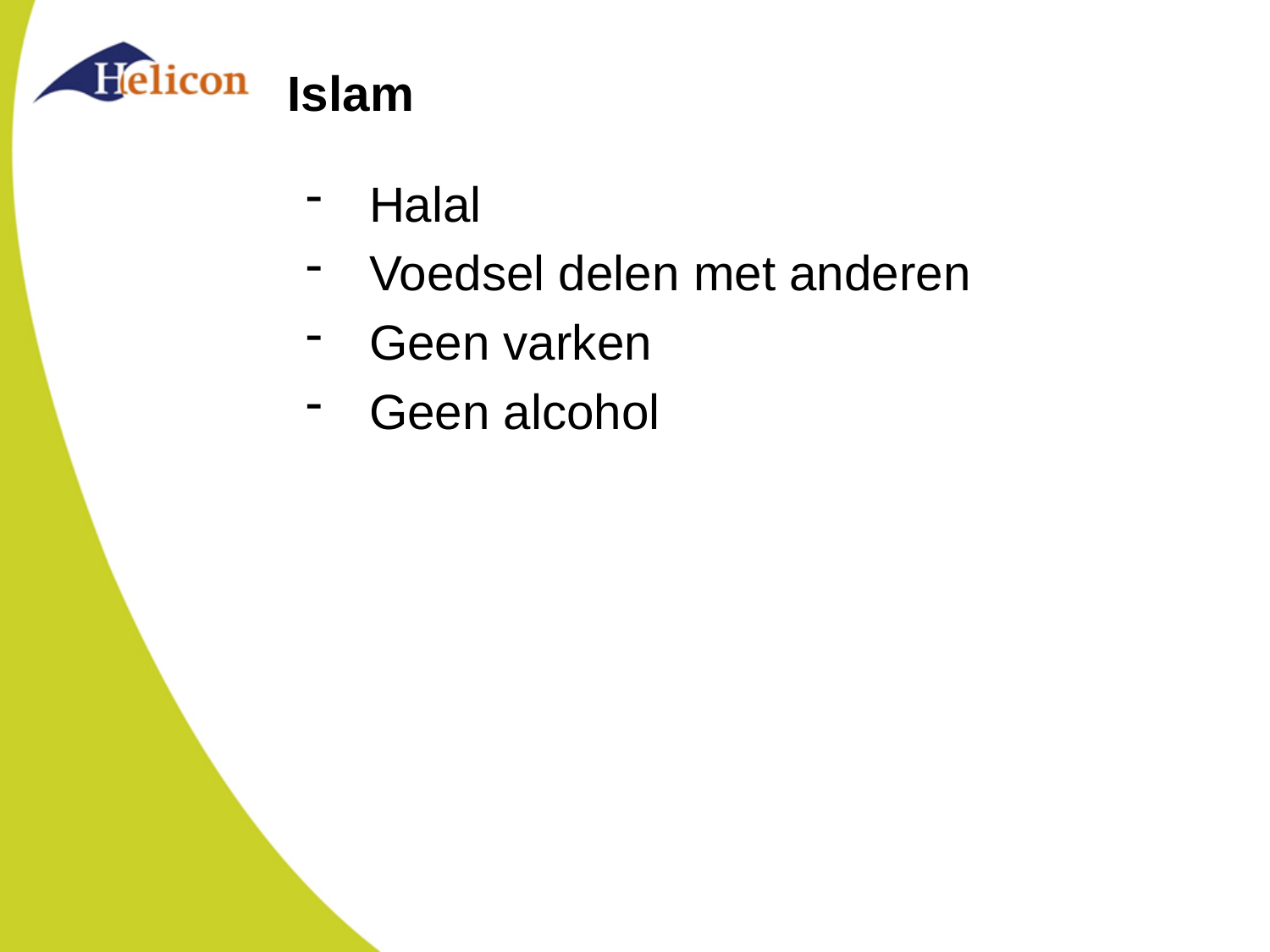

# Islam
Halal
Voedsel delen met anderen
Geen varken
Geen alcohol